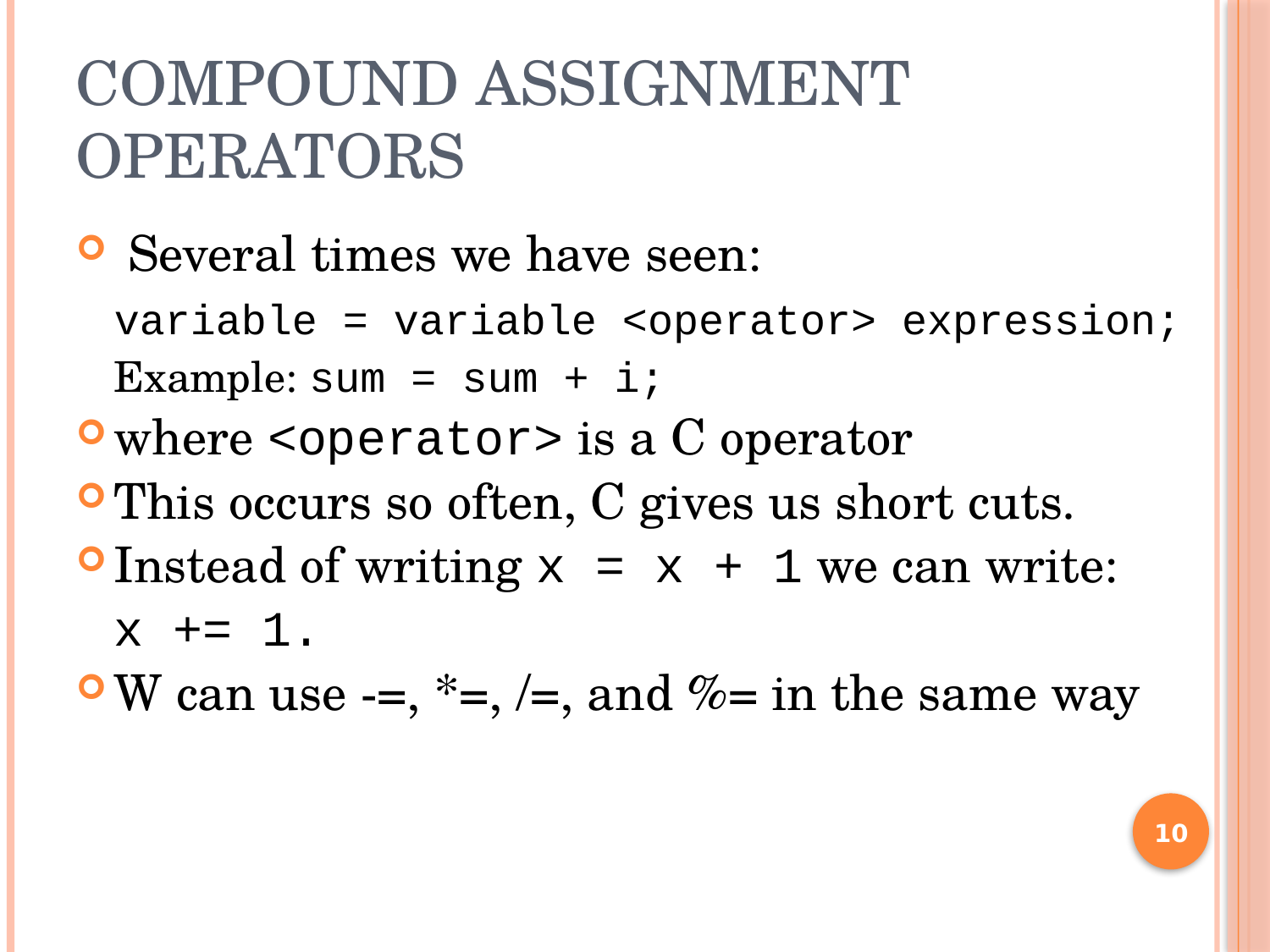

# Compound Assignment Operators
 Several times we have seen:
	variable = variable <operator> expression;
	Example: sum = sum + i;
where <operator> is a C operator
This occurs so often, C gives us short cuts.
Instead of writing x = x + 1 we can write:
	x += 1.
W can use -=, *=, /=, and %= in the same way
10